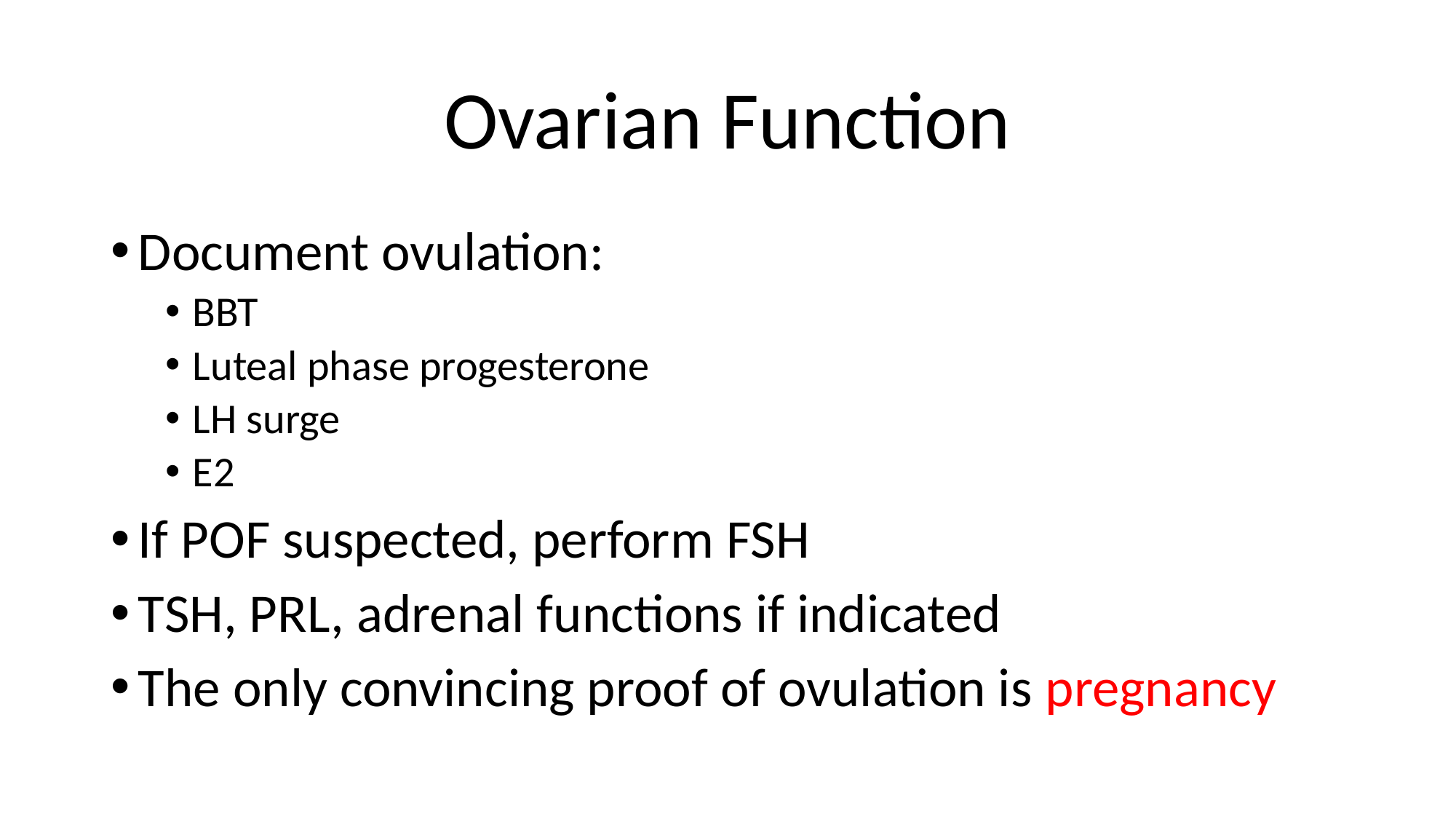

# Ovarian Function
Document ovulation:
BBT
Luteal phase progesterone
LH surge
E2
If POF suspected, perform FSH
TSH, PRL, adrenal functions if indicated
The only convincing proof of ovulation is pregnancy